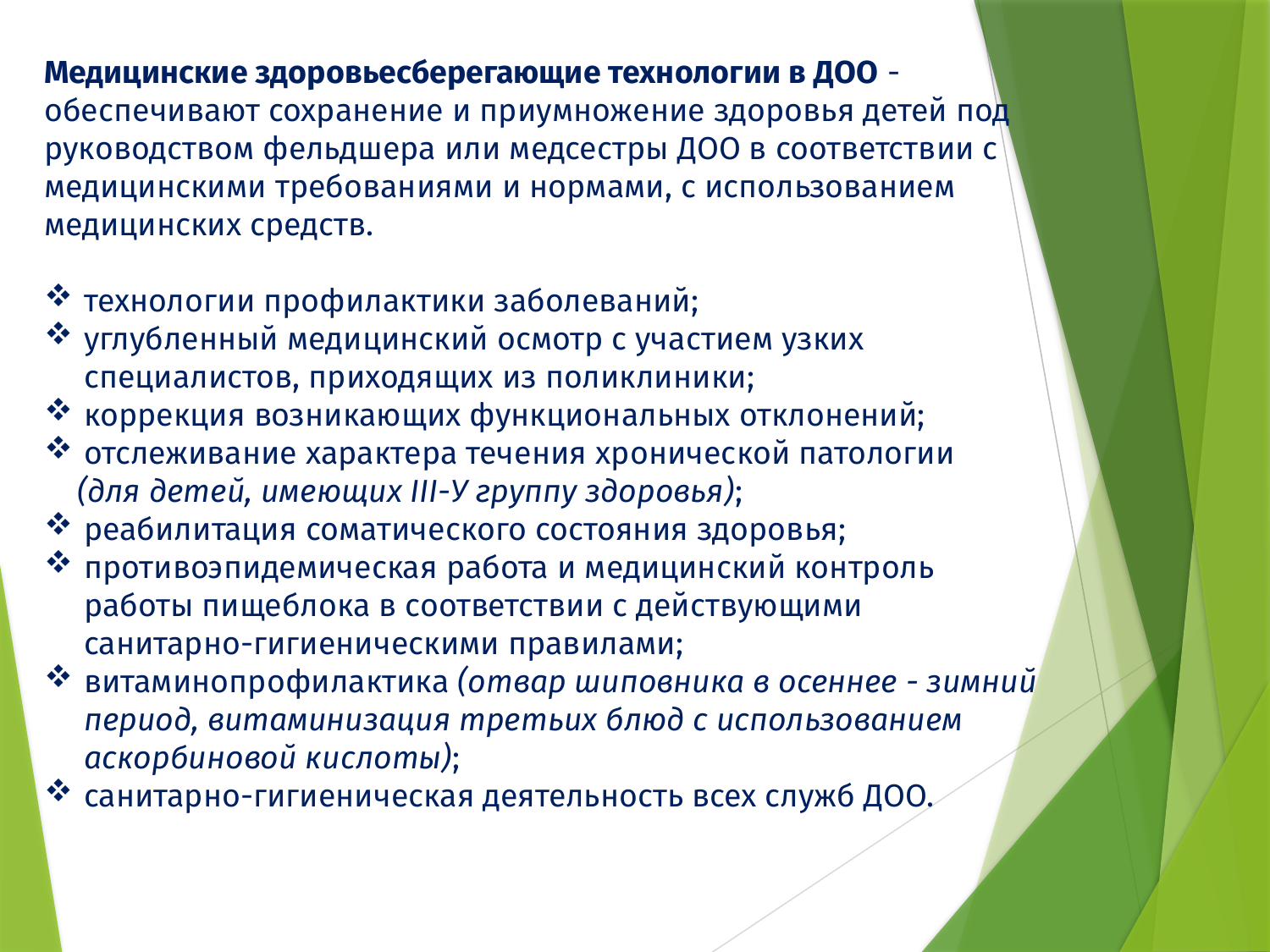

Медицинские здоровьесберегающие технологии в ДОО - обеспечивают сохранение и приумножение здоровья детей под руководством фельдшера или медсестры ДОО в соответствии с медицинскими требованиями и нормами, с использованием медицинских средств.

технологии профилактики заболеваний;
углубленный медицинский осмотр с участием узких специалистов, приходящих из поликлиники;
коррекция возникающих функциональных отклонений;
отслеживание характера течения хронической патологии
    (для детей, имеющих III-У группу здоровья);
реабилитация соматического состояния здоровья;
противоэпидемическая работа и медицинский контроль работы пищеблока в соответствии с действующими санитарно-гигиеническими правилами;
витаминопрофилактика (отвар шиповника в осеннее - зимний период, витаминизация третьих блюд с использованием аскорбиновой кислоты);
санитарно-гигиеническая деятельность всех служб ДОО.